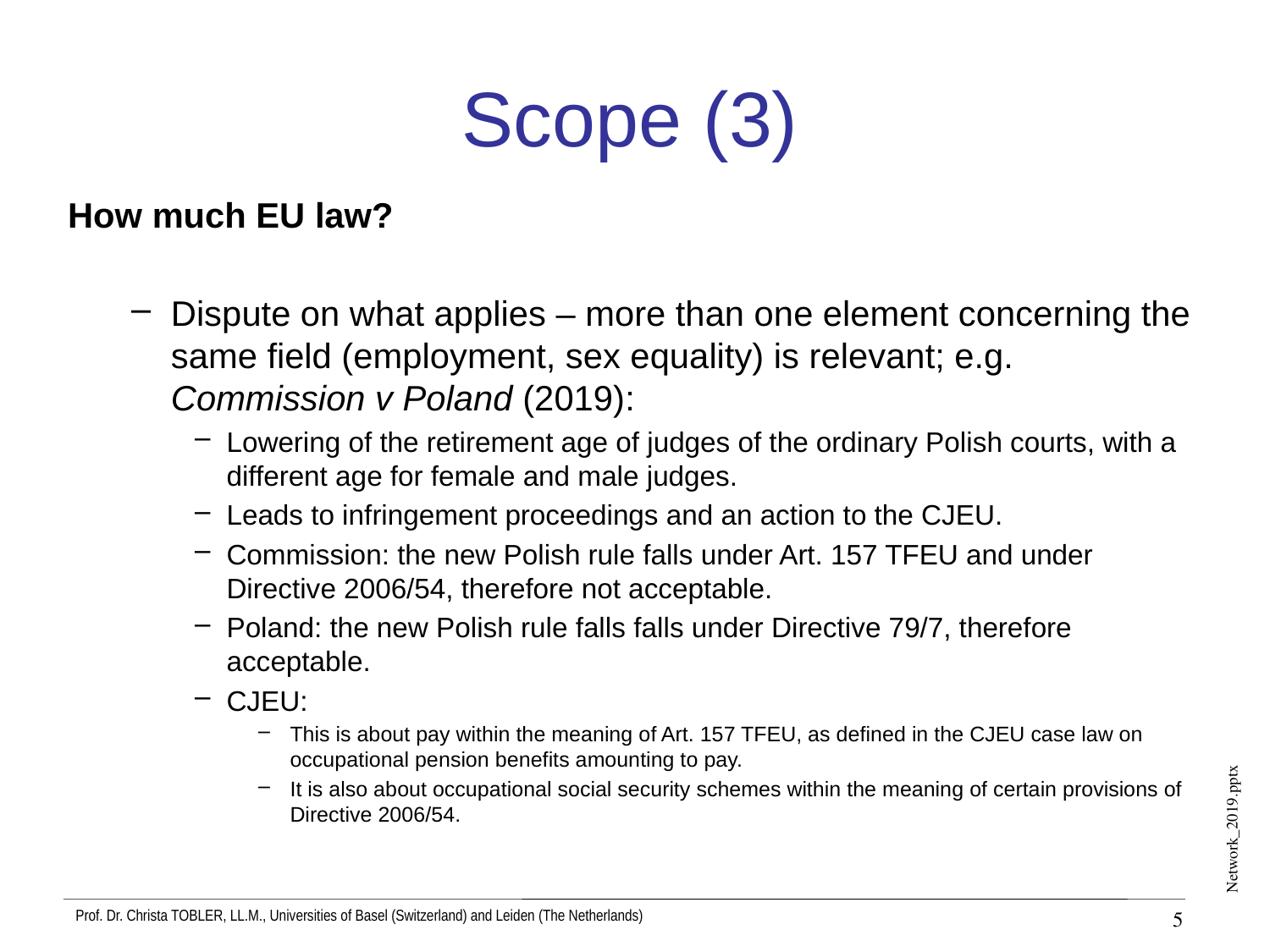

# Scope (3)
How much EU law?

Dispute on what applies – more than one element concerning the same field (employment, sex equality) is relevant; e.g. Commission v Poland (2019):
Lowering of the retirement age of judges of the ordinary Polish courts, with a different age for female and male judges.
Leads to infringement proceedings and an action to the CJEU.
Commission: the new Polish rule falls under Art. 157 TFEU and under Directive 2006/54, therefore not acceptable.
Poland: the new Polish rule falls falls under Directive 79/7, therefore acceptable.
CJEU:
This is about pay within the meaning of Art. 157 TFEU, as defined in the CJEU case law on occupational pension benefits amounting to pay.
It is also about occupational social security schemes within the meaning of certain provisions of Directive 2006/54.

5